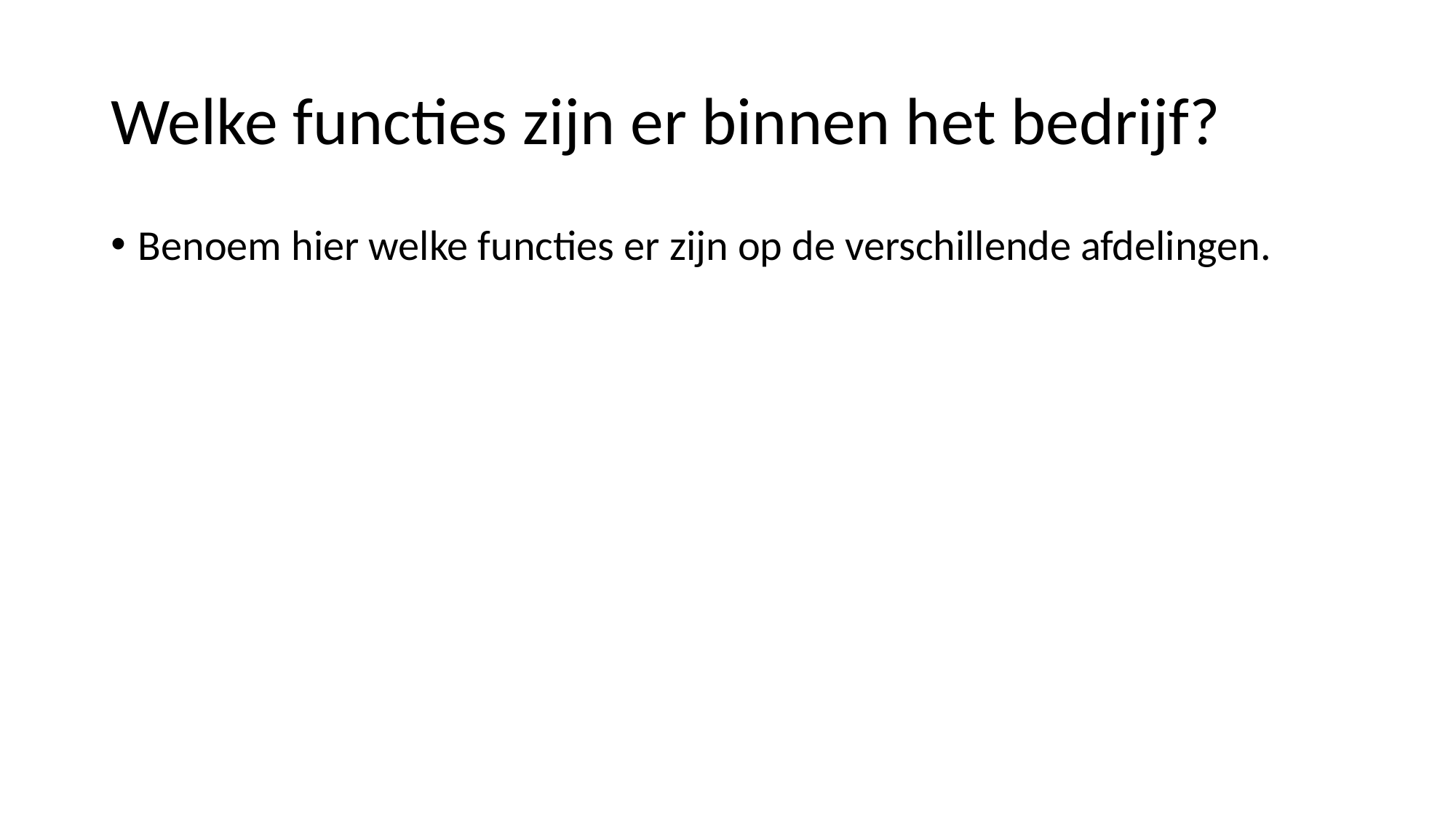

# Welke functies zijn er binnen het bedrijf?
Benoem hier welke functies er zijn op de verschillende afdelingen.